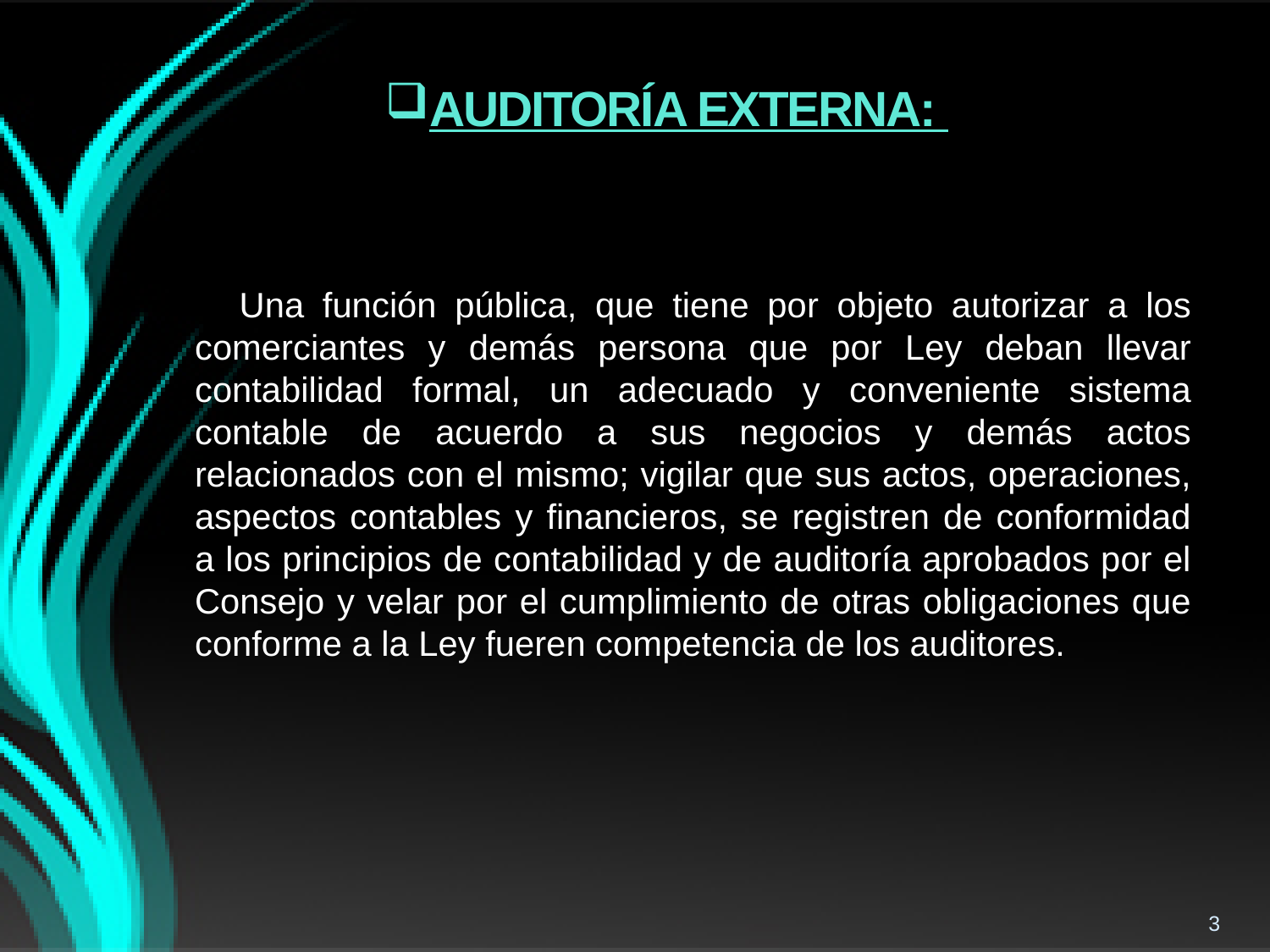

# AUDITORÍA EXTERNA:
     Una función pública, que tiene por objeto autorizar a los comerciantes y demás persona que por Ley deban llevar contabilidad formal, un adecuado y conveniente sistema contable de acuerdo a sus negocios y demás actos relacionados con el mismo; vigilar que sus actos, operaciones, aspectos contables y financieros, se registren de conformidad a los principios de contabilidad y de auditoría aprobados por el Consejo y velar por el cumplimiento de otras obligaciones que conforme a la Ley fueren competencia de los auditores.
3